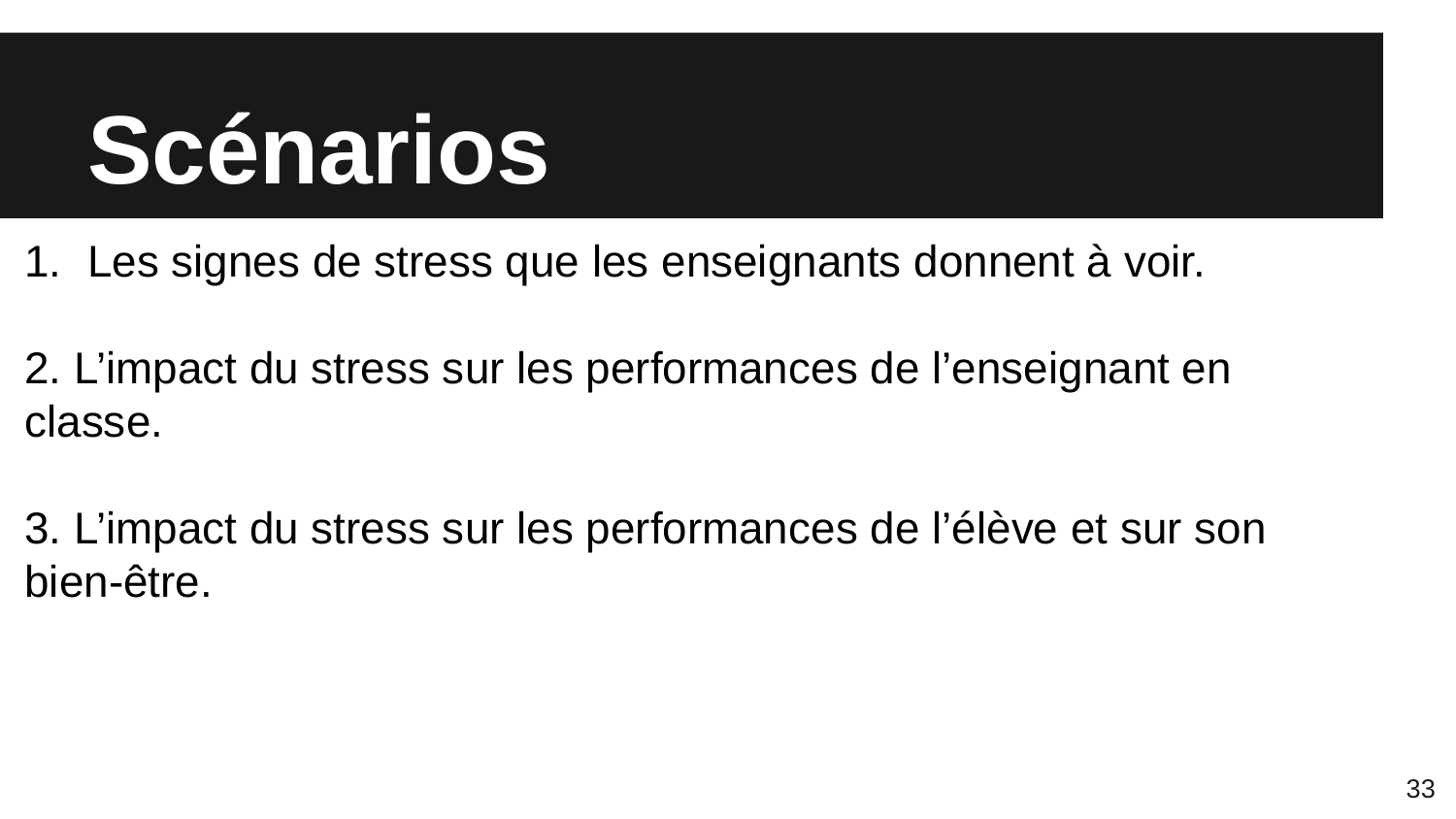

# Scénarios
Les signes de stress que les enseignants donnent à voir.

2. L’impact du stress sur les performances de l’enseignant en classe.

3. L’impact du stress sur les performances de l’élève et sur son bien-être.
33